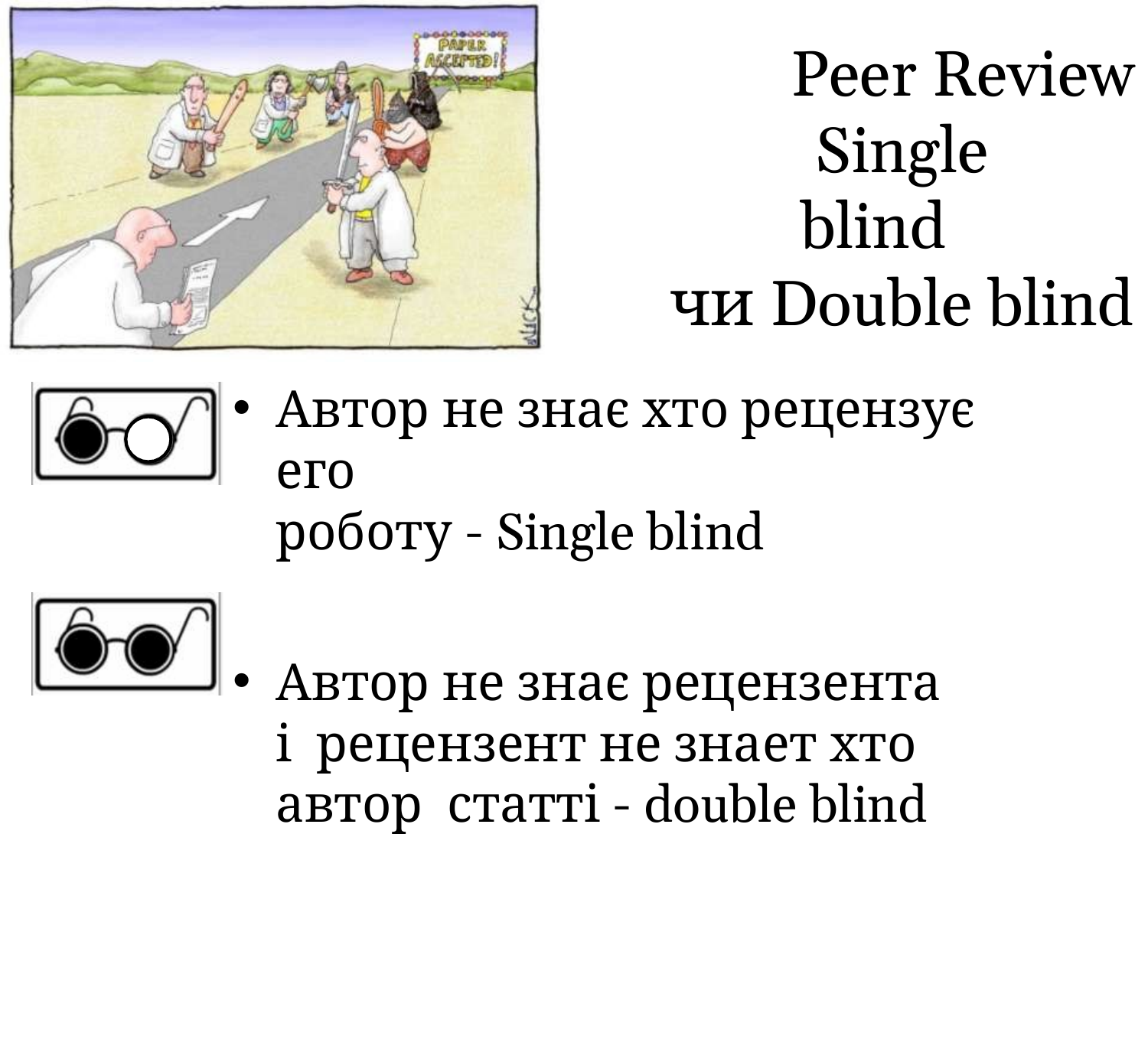

# Peer Review  Single blind
чи Double blind
Автор не знає хто рецензує его
роботу - Single blind

Автор не знає рецензента і  рецензент не знает хто автор  статті - double blind